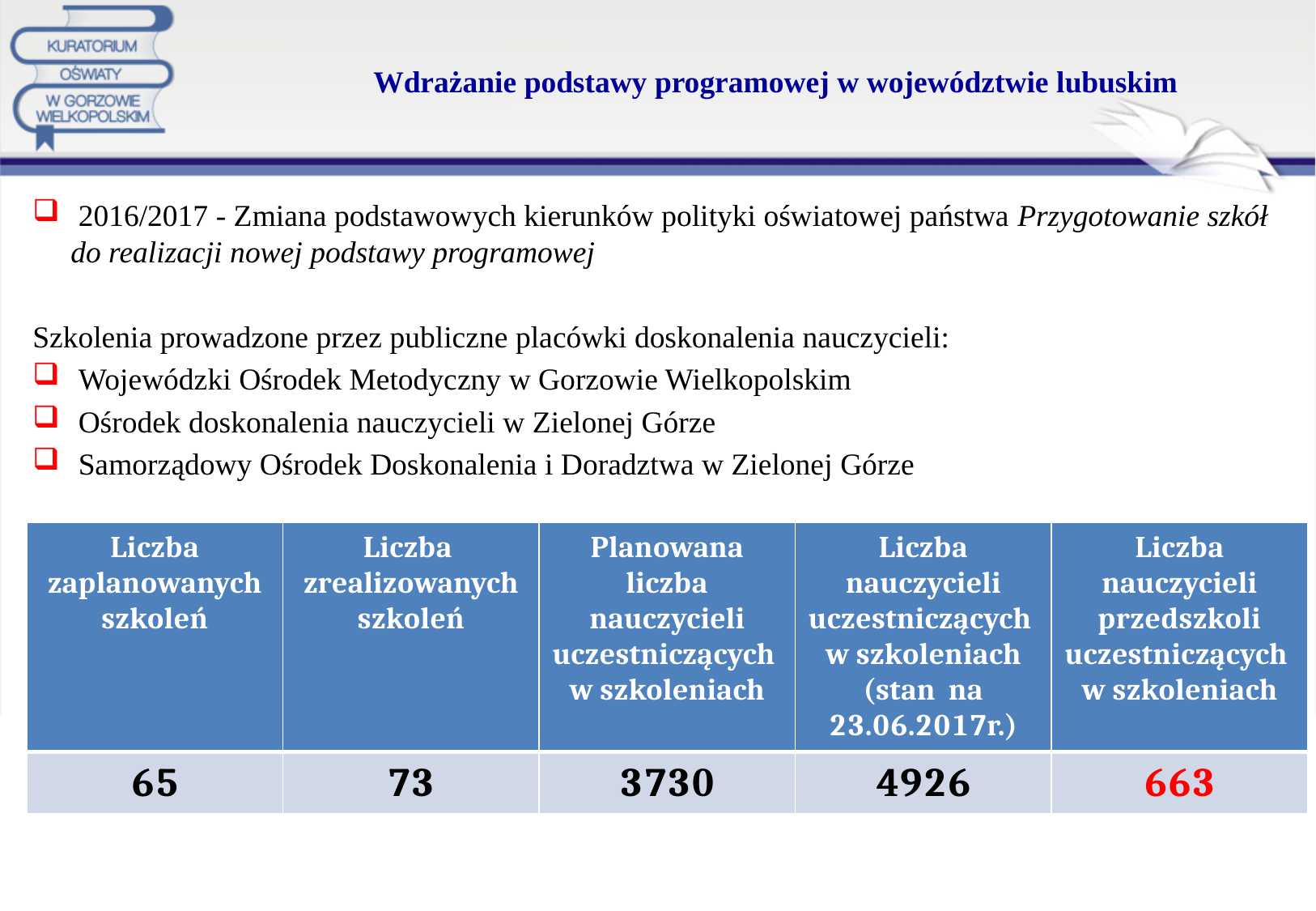

# Wdrażanie podstawy programowej w województwie lubuskim
 2016/2017 - Zmiana podstawowych kierunków polityki oświatowej państwa Przygotowanie szkół do realizacji nowej podstawy programowej

Szkolenia prowadzone przez publiczne placówki doskonalenia nauczycieli:
 Wojewódzki Ośrodek Metodyczny w Gorzowie Wielkopolskim
 Ośrodek doskonalenia nauczycieli w Zielonej Górze
 Samorządowy Ośrodek Doskonalenia i Doradztwa w Zielonej Górze

| Liczba zaplanowanych szkoleń | Liczba zrealizowanych szkoleń | Planowana liczba nauczycieli uczestniczących w szkoleniach | Liczba nauczycieli uczestniczących w szkoleniach (stan na 23.06.2017r.) | Liczba nauczycieli przedszkoli uczestniczących w szkoleniach |
| --- | --- | --- | --- | --- |
| 65 | 73 | 3730 | 4926 | 663 |